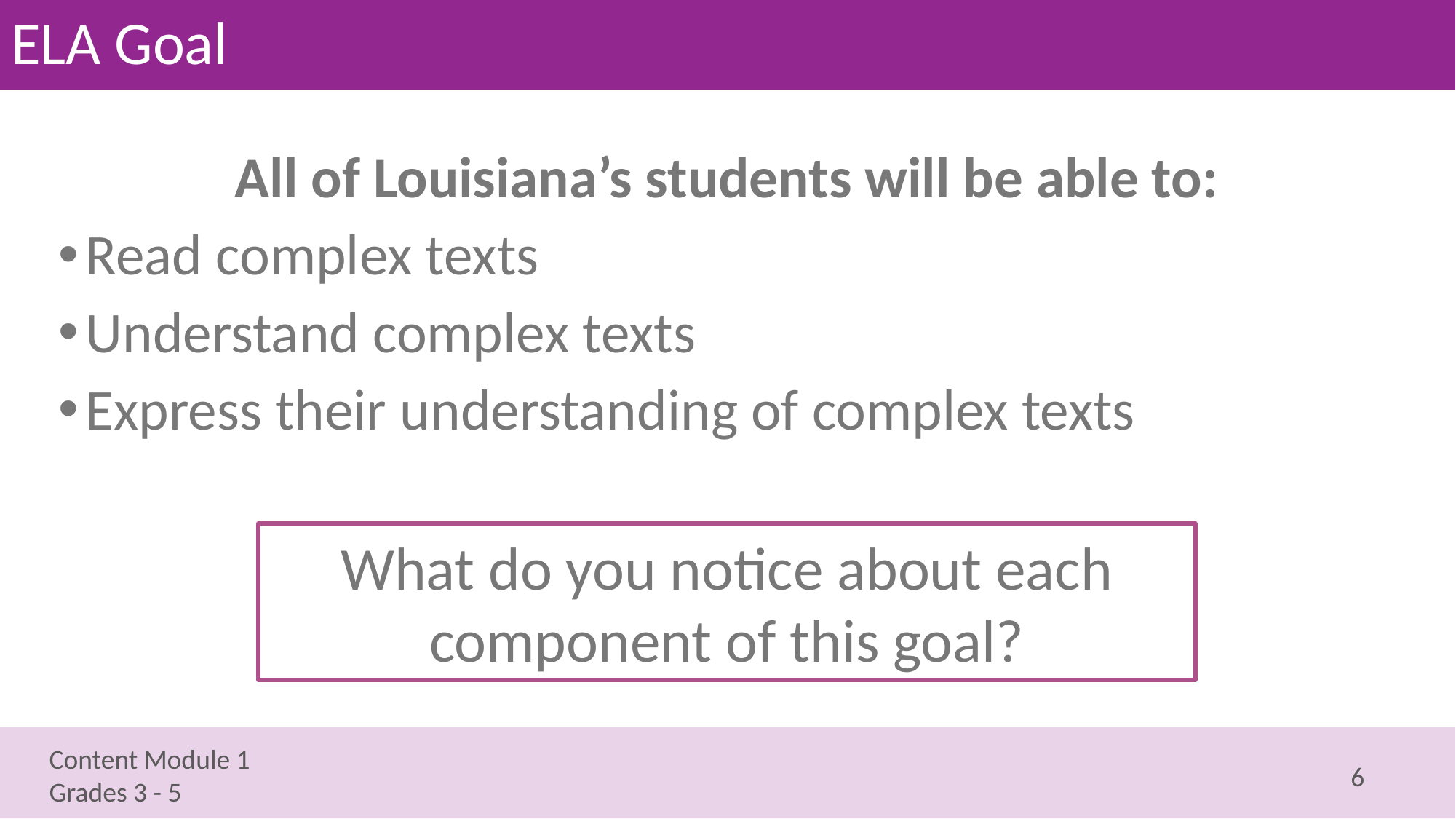

# ELA Goal
All of Louisiana’s students will be able to:
Read complex texts
Understand complex texts
Express their understanding of complex texts

What do you notice about each component of this goal?
6